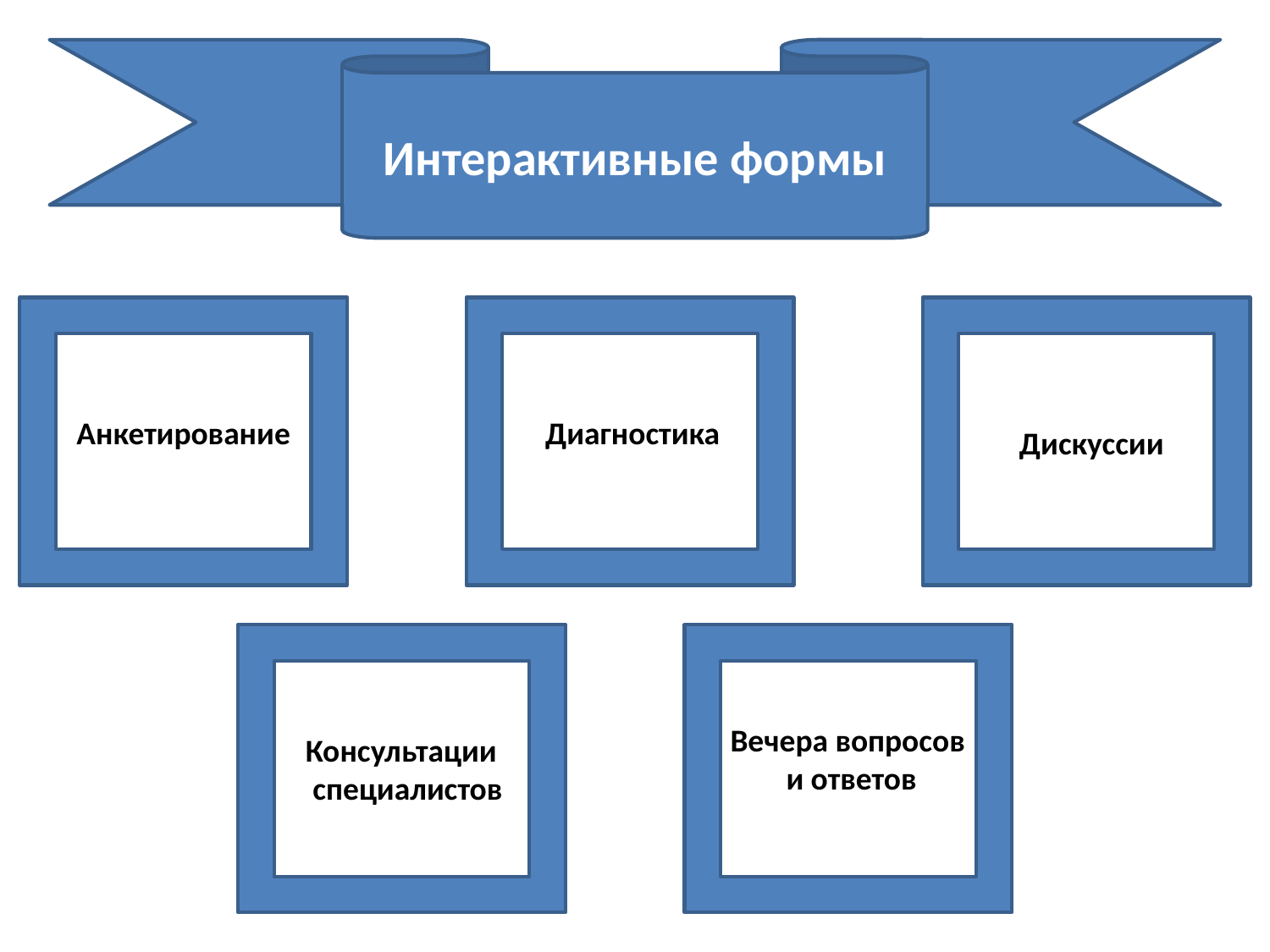

Интерактивные формы

Анкетирование
Диагностика
Дискуссии

Вечера вопросов
 и ответов
Консультации
 специалистов